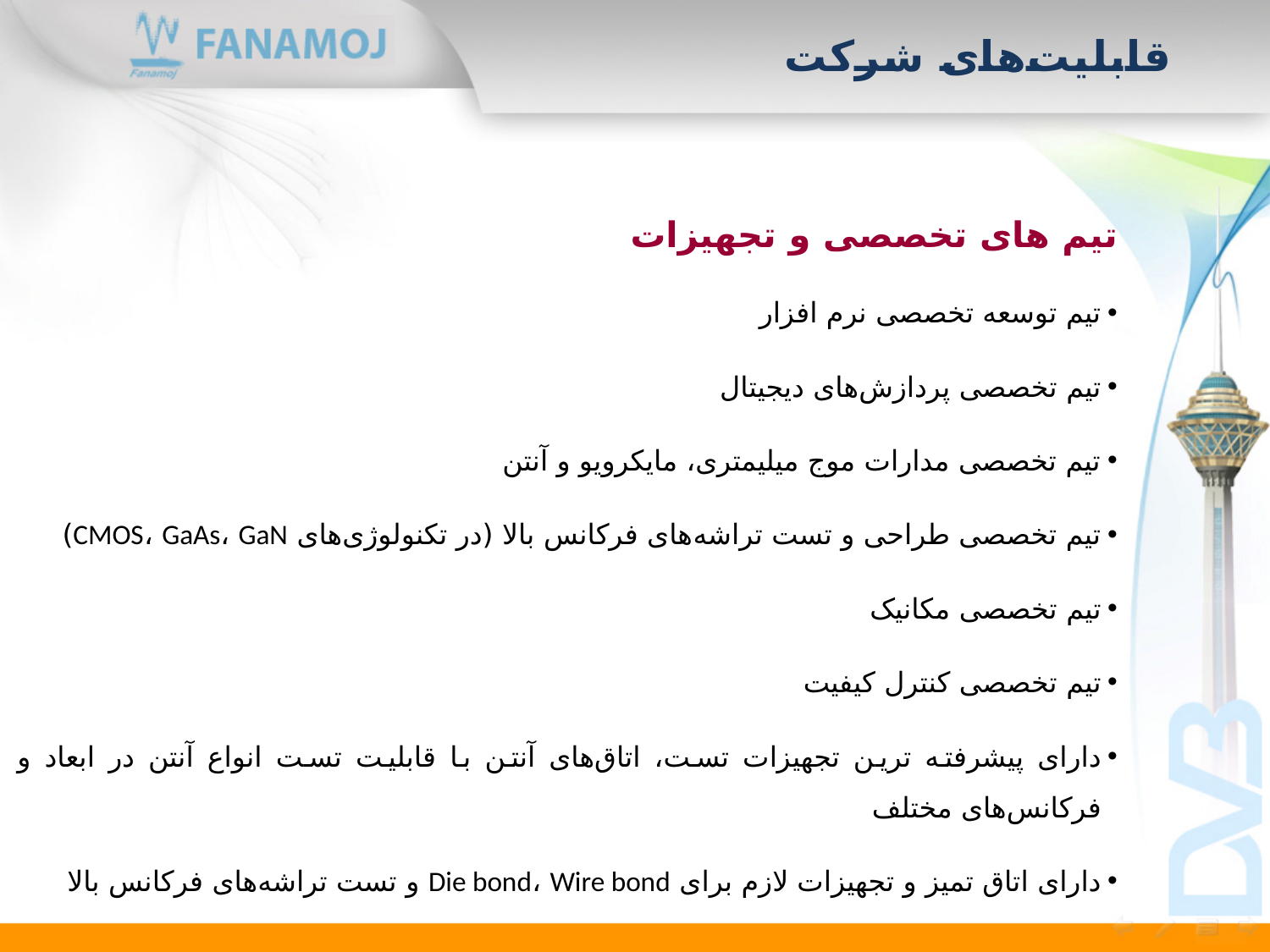

قابلیت‌های شرکت
تیم های تخصصی و تجهیزات
تیم توسعه تخصصی نرم افزار
تیم تخصصی پردازش‌های دیجیتال
تیم تخصصی مدارات موج میلیمتری، مایکرویو و آنتن
تیم تخصصی طراحی و تست تراشه‌های فرکانس بالا (در تکنولوژی‌های CMOS، GaAs، GaN)
تیم تخصصی مکانیک
تیم تخصصی کنترل کیفیت
دارای پیشرفته ترین تجهیزات تست، اتاق‌های آنتن با قابلیت تست انواع آنتن در ابعاد و فرکانس‌‌‌‌های مختلف
دارای اتاق تمیز و تجهیزات لازم برای Die bond، Wire bond و تست تراشه‌های فرکانس بالا